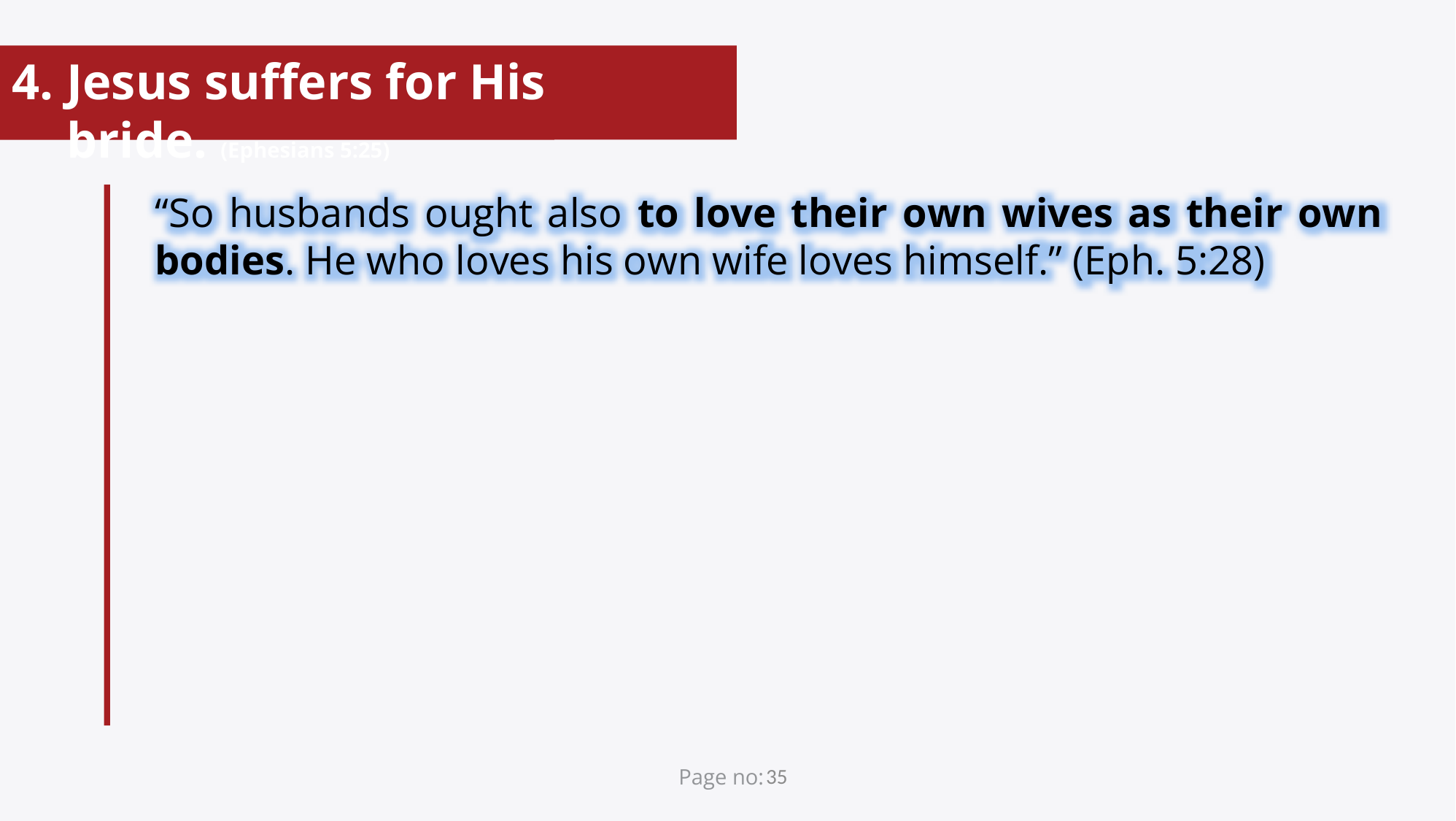

Jesus suffers for His bride. (Ephesians 5:25)

“So husbands ought also to love their own wives as their own bodies. He who loves his own wife loves himself.” (Eph. 5:28)